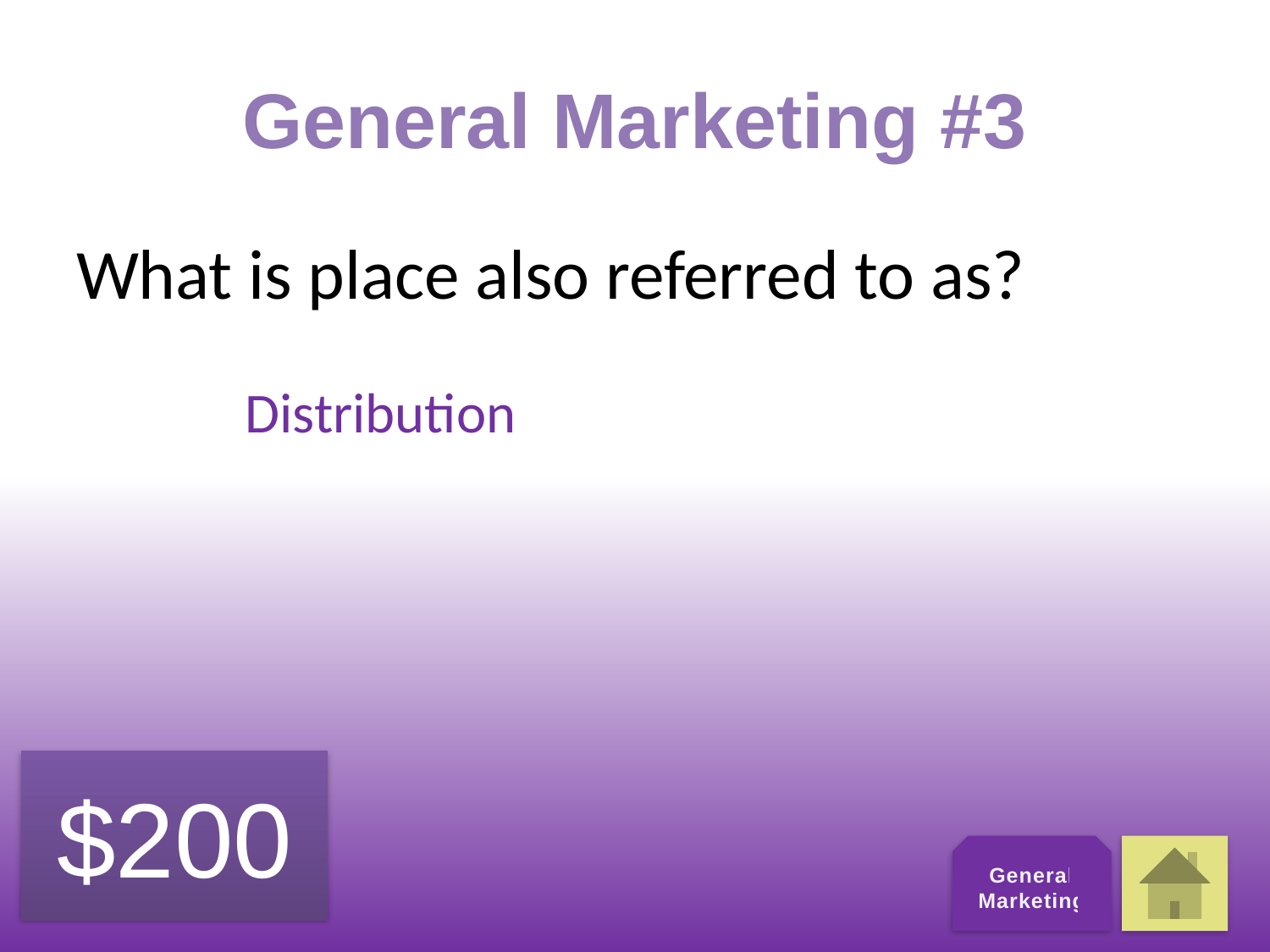

# General Marketing #3
What is place also referred to as?
Distribution
$200
General Marketing